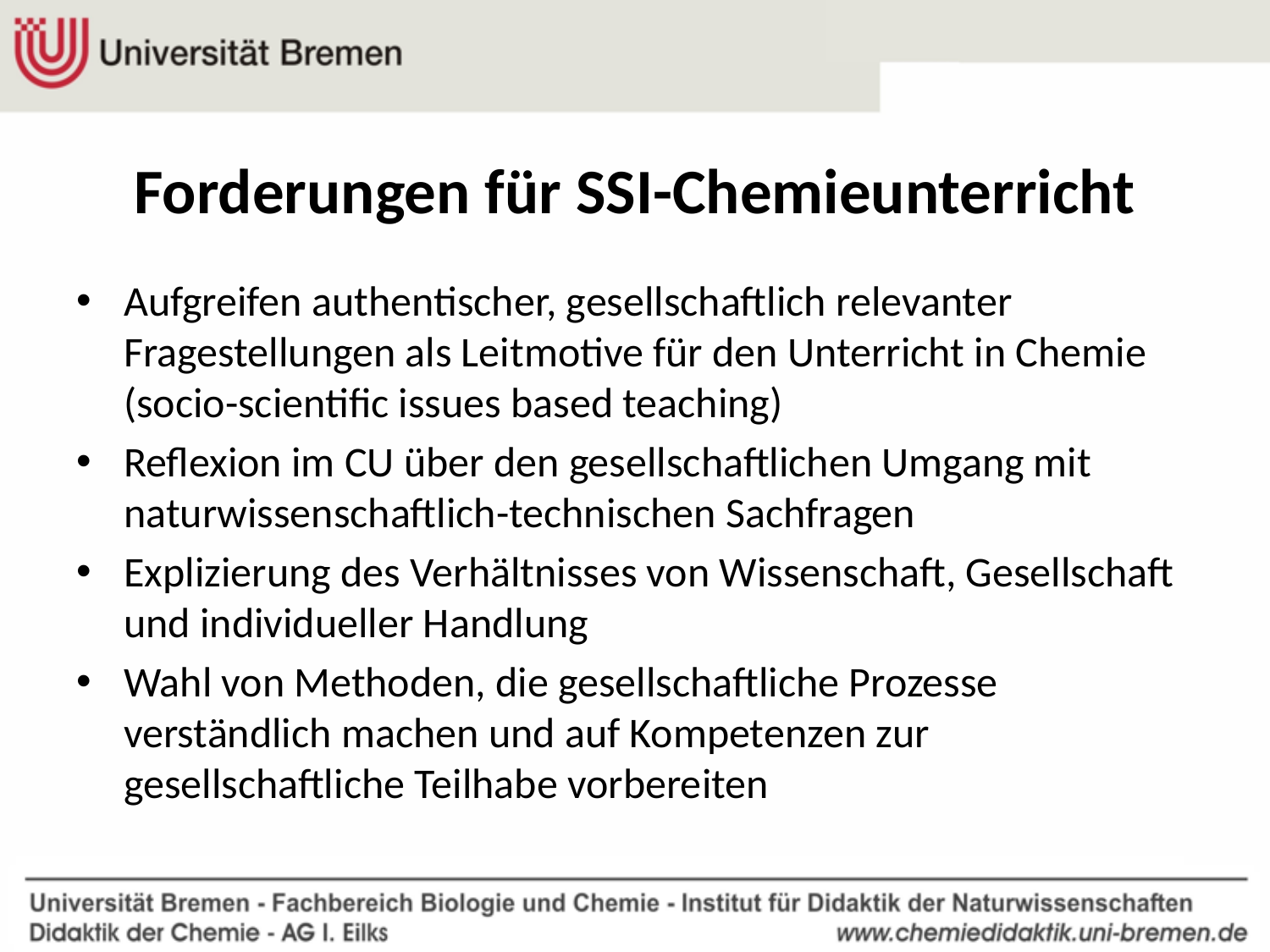

# Forderungen für SSI-Chemieunterricht
Aufgreifen authentischer, gesellschaftlich relevanter Fragestellungen als Leitmotive für den Unterricht in Chemie (socio-scientific issues based teaching)
Reflexion im CU über den gesellschaftlichen Umgang mit naturwissenschaftlich-technischen Sachfragen
Explizierung des Verhältnisses von Wissenschaft, Gesellschaft und individueller Handlung
Wahl von Methoden, die gesellschaftliche Prozesse verständlich machen und auf Kompetenzen zur gesellschaftliche Teilhabe vorbereiten